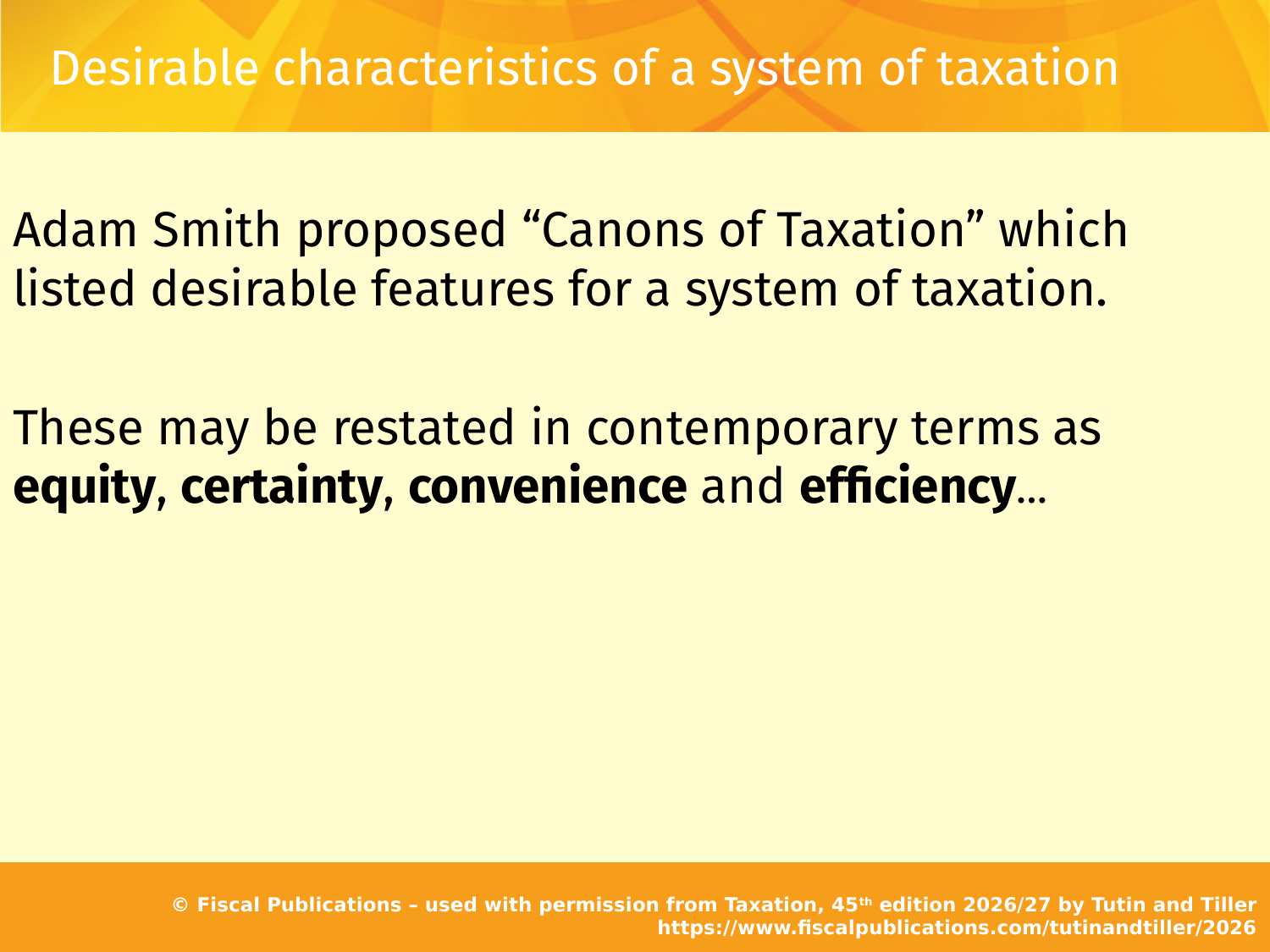

# Desirable characteristics of a system of taxation

Adam Smith proposed “Canons of Taxation” which listed desirable features for a system of taxation.

These may be restated in contemporary terms as equity, certainty, convenience and efficiency…